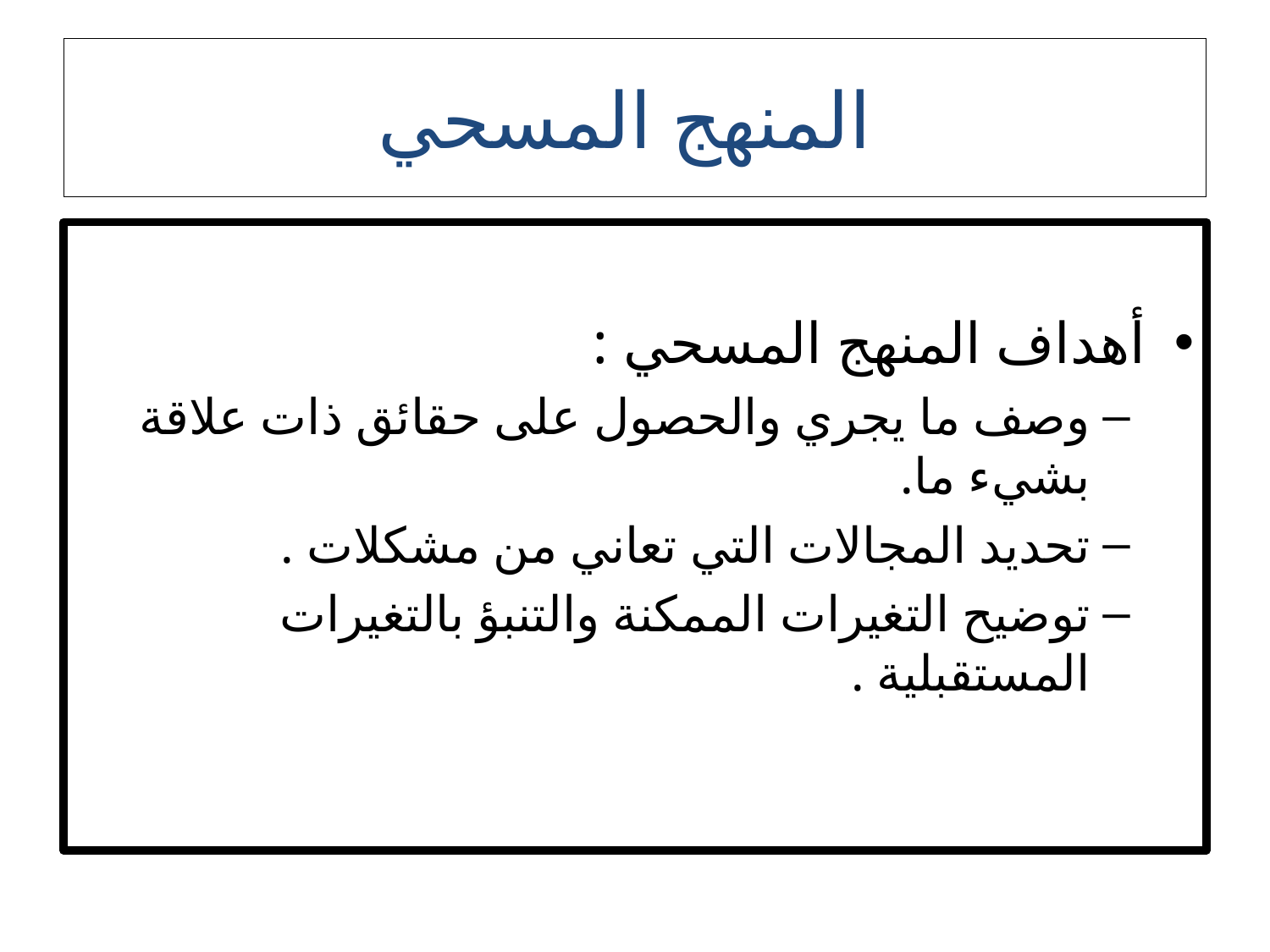

# المنهج المسحي

أهداف المنهج المسحي :
وصف ما يجري والحصول على حقائق ذات علاقة بشيء ما.
تحديد المجالات التي تعاني من مشكلات .
توضيح التغيرات الممكنة والتنبؤ بالتغيرات المستقبلية .